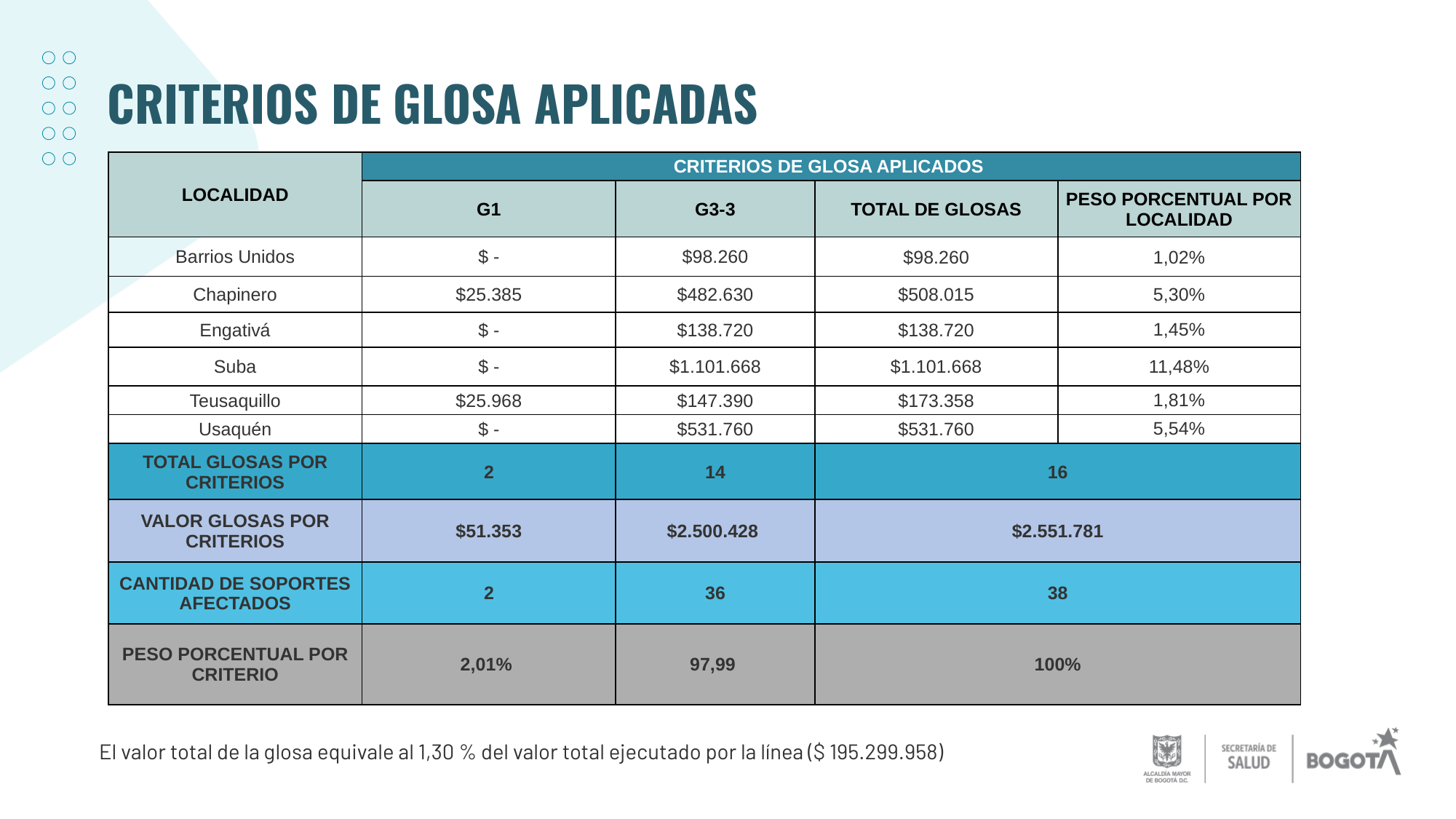

# CRITERIOS DE GLOSA APLICADAS
| LOCALIDAD | CRITERIOS DE GLOSA APLICADOS |  |  |  |
| --- | --- | --- | --- | --- |
|  | G1 | G3-3 | TOTAL DE GLOSAS | PESO PORCENTUAL POR LOCALIDAD |
| Barrios Unidos | $ - | $98.260 | $98.260 | 1,02% |
| Chapinero | $25.385 | $482.630 | $508.015 | 5,30% |
| Engativá | $ - | $138.720 | $138.720 | 1,45% |
| Suba | $ - | $1.101.668 | $1.101.668 | 11,48% |
| Teusaquillo | $25.968 | $147.390 | $173.358 | 1,81% |
| Usaquén | $ - | $531.760 | $531.760 | 5,54% |
| TOTAL GLOSAS POR CRITERIOS | 2 | 14 | 16 |  |
| VALOR GLOSAS POR CRITERIOS | $51.353 | $2.500.428 | $2.551.781 |  |
| CANTIDAD DE SOPORTES AFECTADOS | 2 | 36 | 38 |  |
| PESO PORCENTUAL POR CRITERIO | 2,01% | 97,99 | 100% |  |
El valor total de la glosa equivale al 1,30 % del valor total ejecutado por la línea ($ 195.299.958)